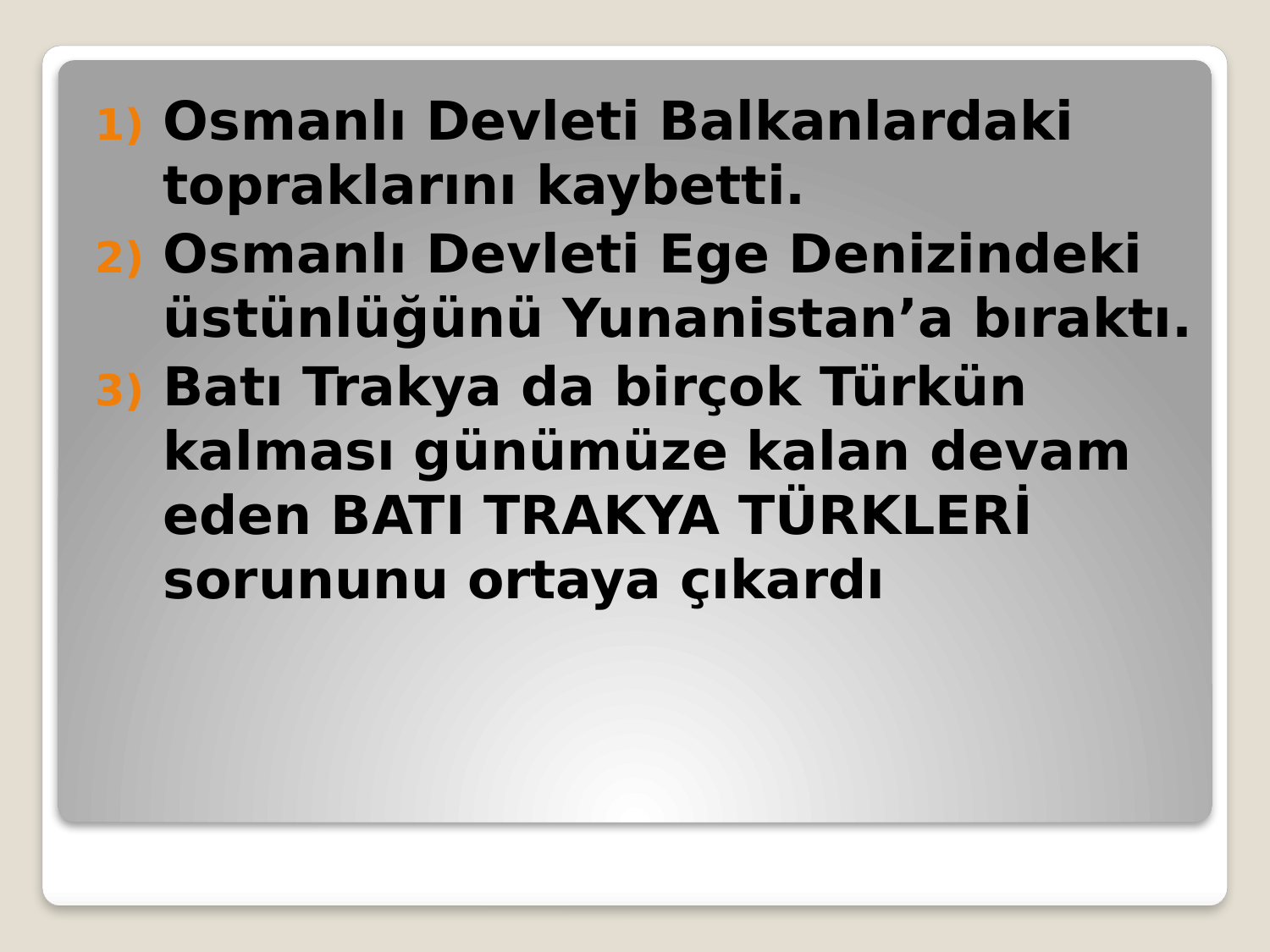

Osmanlı Devleti Balkanlardaki topraklarını kaybetti.
Osmanlı Devleti Ege Denizindeki üstünlüğünü Yunanistan’a bıraktı.
Batı Trakya da birçok Türkün kalması günümüze kalan devam eden BATI TRAKYA TÜRKLERİ sorununu ortaya çıkardı